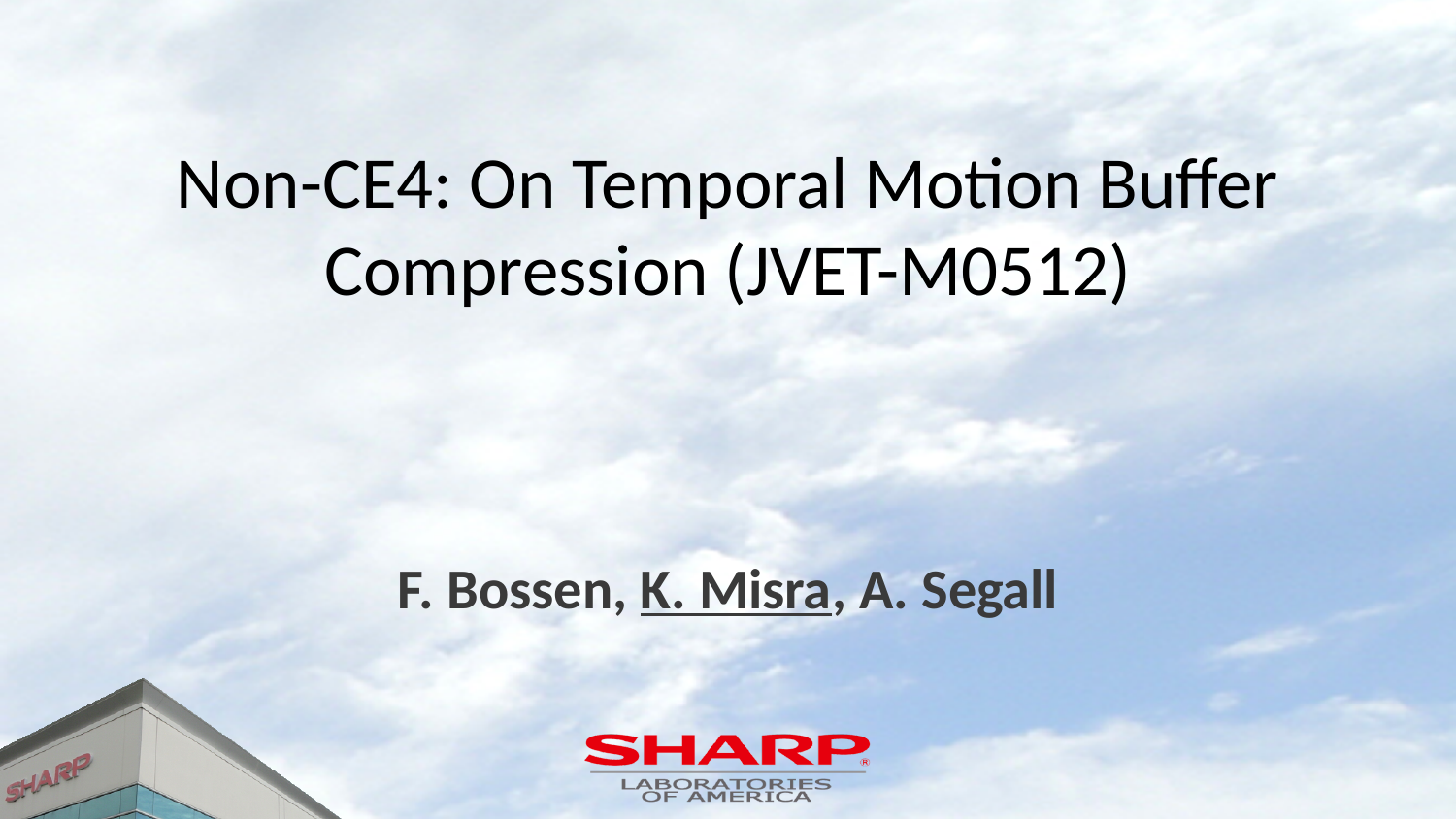

# Non-CE4: On Temporal Motion Buffer Compression (JVET-M0512)
F. Bossen, K. Misra, A. Segall